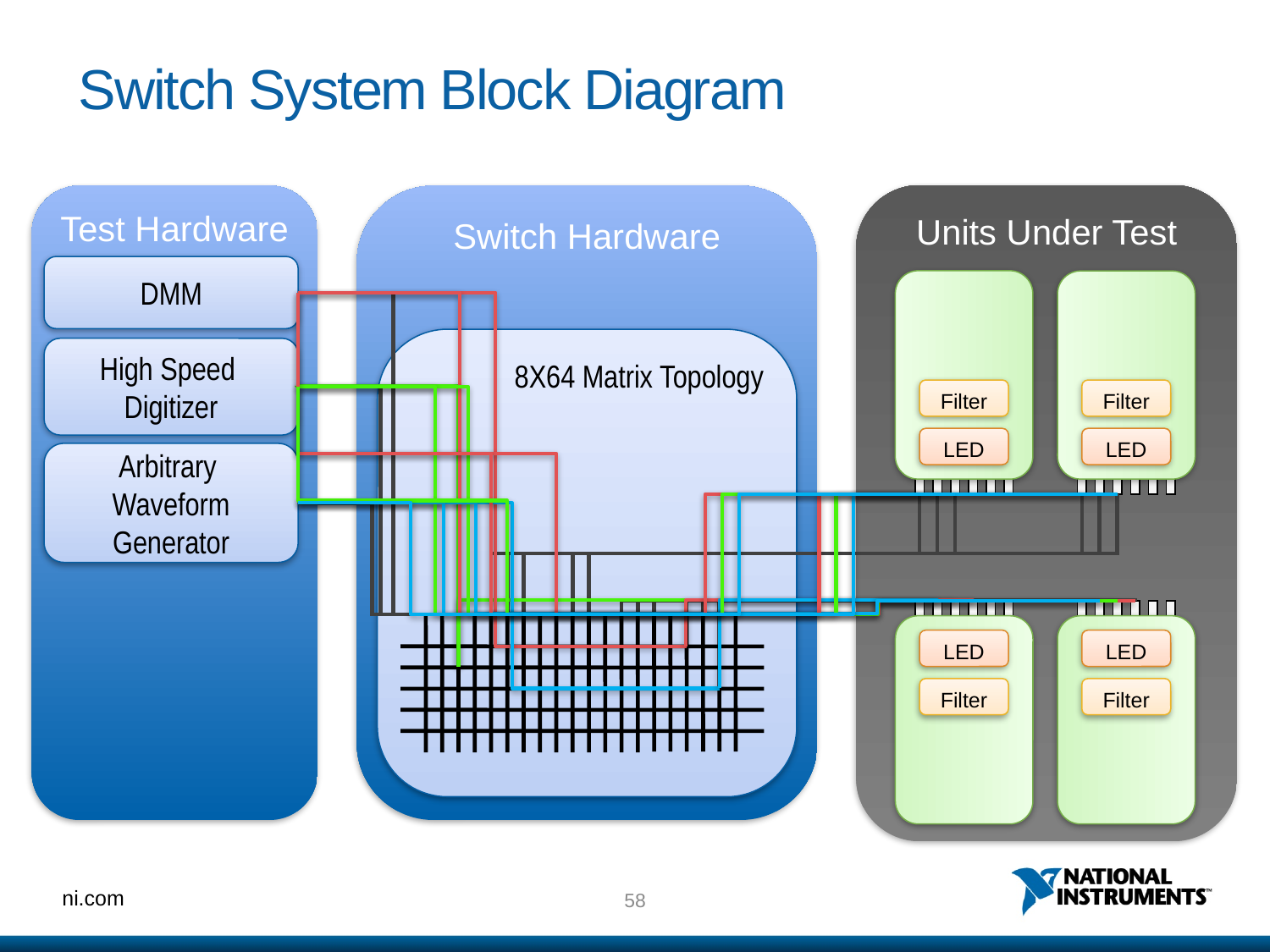

# Switch System Block Diagram
Units Under Test
Test Hardware
Switch Hardware

DMM

8X64 Matrix Topology

High Speed
Digitizer
Filter
Filter
LED
LED
Arbitrary
Waveform
Generator

LED
LED

Filter
Filter